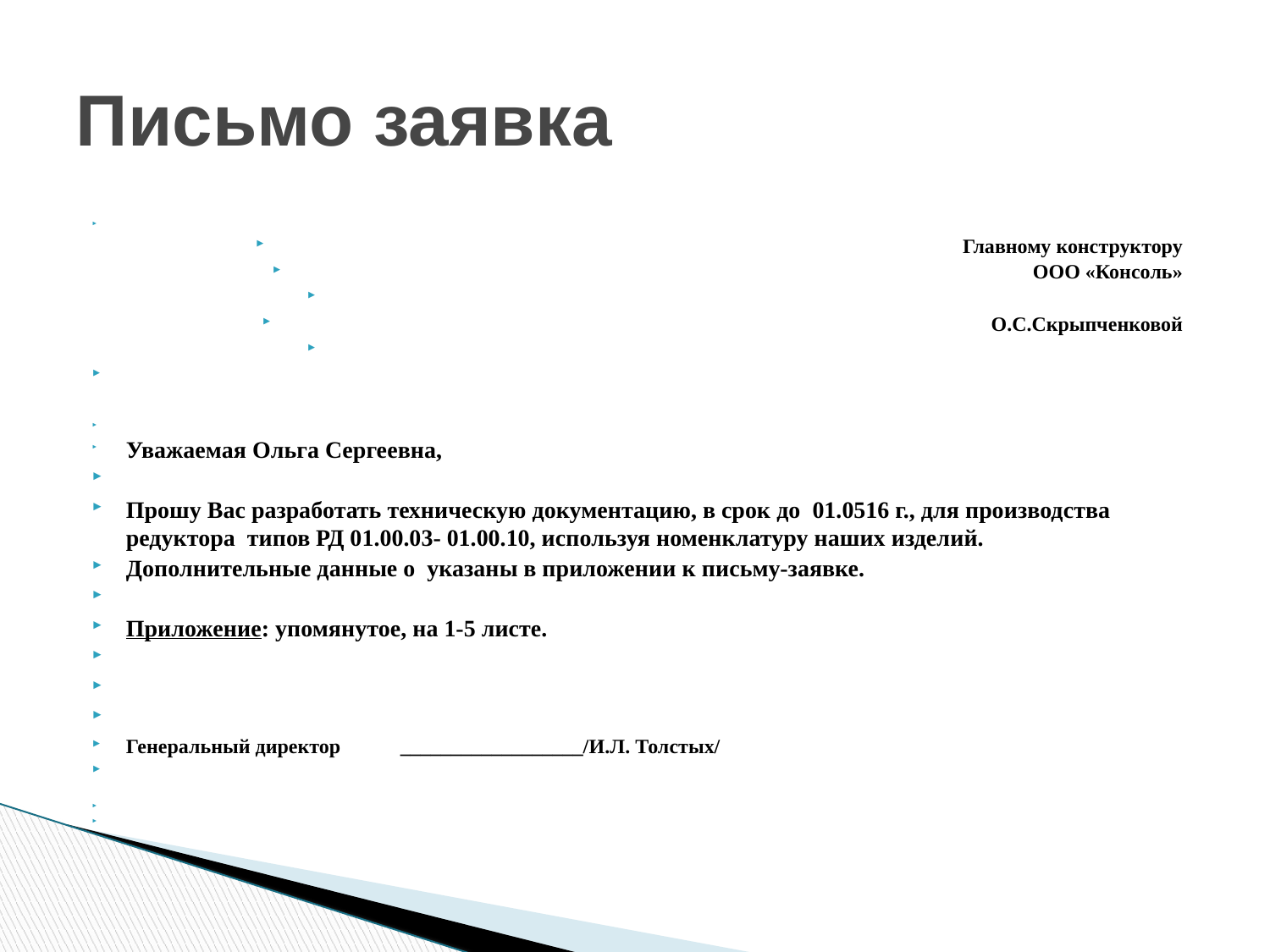

# Письмо заявка

Главному конструктору
ООО «Консоль»

О.С.Скрыпченковой

	Уважаемая Ольга Сергеевна,

	Прошу Вас разработать техническую документацию, в срок до  01.0516 г., для производства редуктора  типов РД 01.00.03- 01.00.10, используя номенклатуру наших изделий.
	Дополнительные данные о  указаны в приложении к письму-заявке.

	Приложение: упомянутое, на 1-5 листе.

		Генеральный директор		      __________________/И.Л. Толстых/